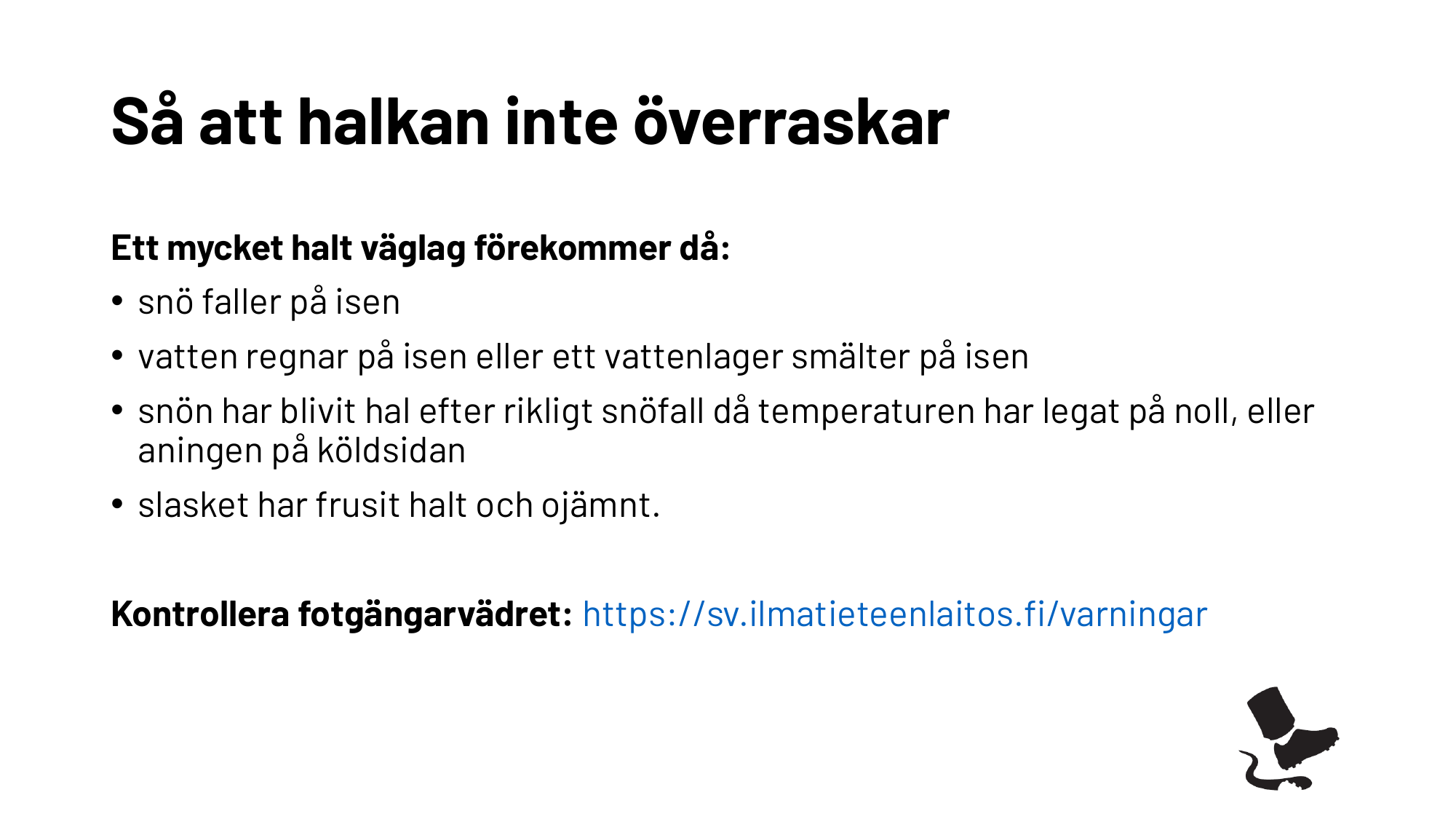

# Så att halkan inte överraskar
Ett mycket halt väglag förekommer då:
snö faller på isen
vatten regnar på isen eller ett vattenlager smälter på isen
snön har blivit hal efter rikligt snöfall då temperaturen har legat på noll, eller aningen på köldsidan
slasket har frusit halt och ojämnt.

Kontrollera fotgängarvädret: https://sv.ilmatieteenlaitos.fi/varningar